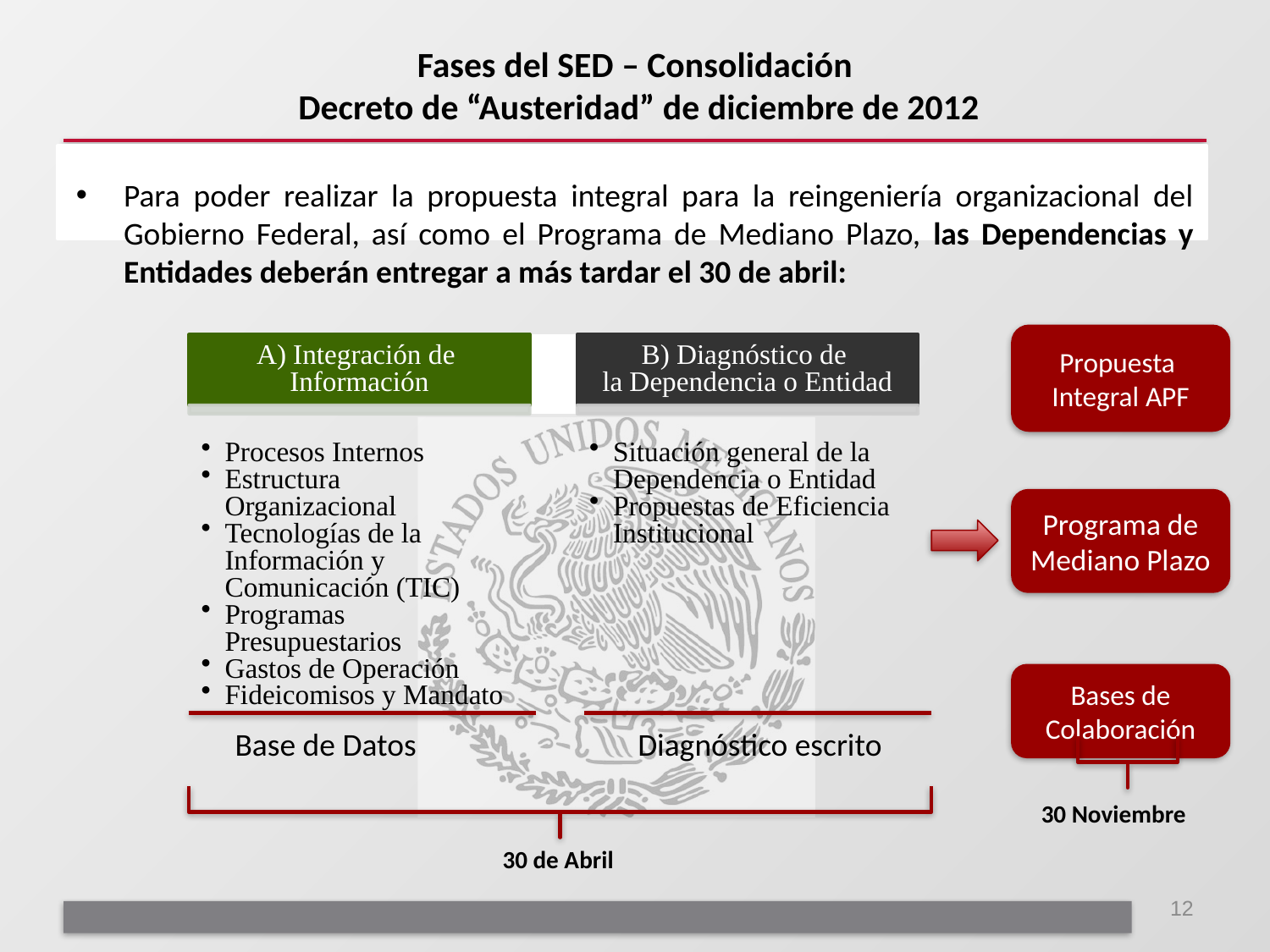

# Fases del SED – Consolidación Decreto de “Austeridad” de diciembre de 2012

Para poder realizar la propuesta integral para la reingeniería organizacional del Gobierno Federal, así como el Programa de Mediano Plazo, las Dependencias y Entidades deberán entregar a más tardar el 30 de abril:
Propuesta
Integral APF
Programa de Mediano Plazo
Bases de Colaboración
A) Integración de
Información

Procesos Internos
Estructura Organizacional
Tecnologías de la Información y Comunicación (TIC)
Programas Presupuestarios
Gastos de Operación
Fideicomisos y Mandato
B) Diagnóstico de
la Dependencia o Entidad

Situación general de la Dependencia o Entidad
Propuestas de Eficiencia Institucional

Base de Datos
Diagnóstico escrito
30 Noviembre
30 de Abril
12